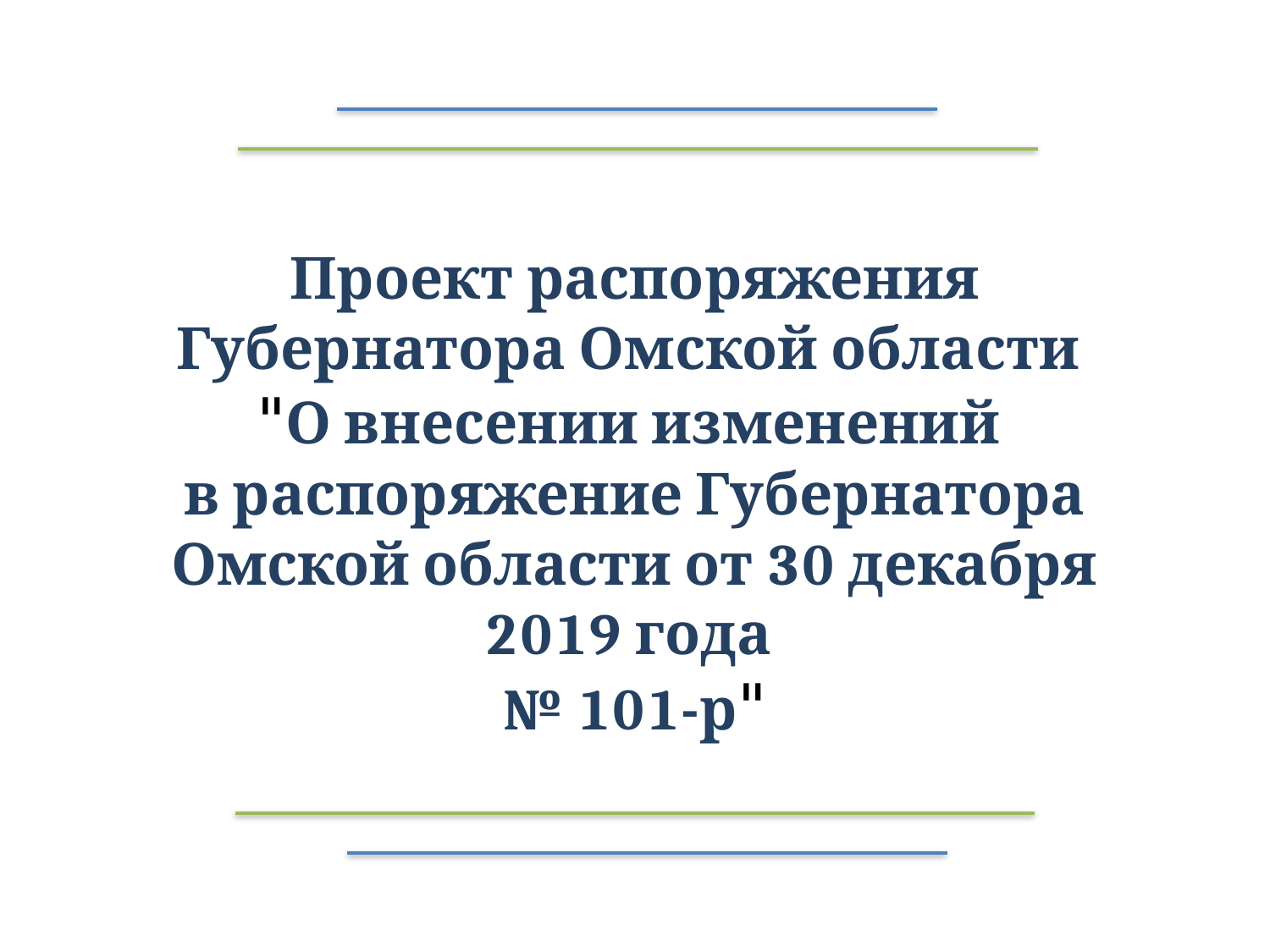

# Проект распоряжения Губернатора Омской области "О внесении изменений в распоряжение Губернатора Омской области от 30 декабря 2019 года № 101-р"